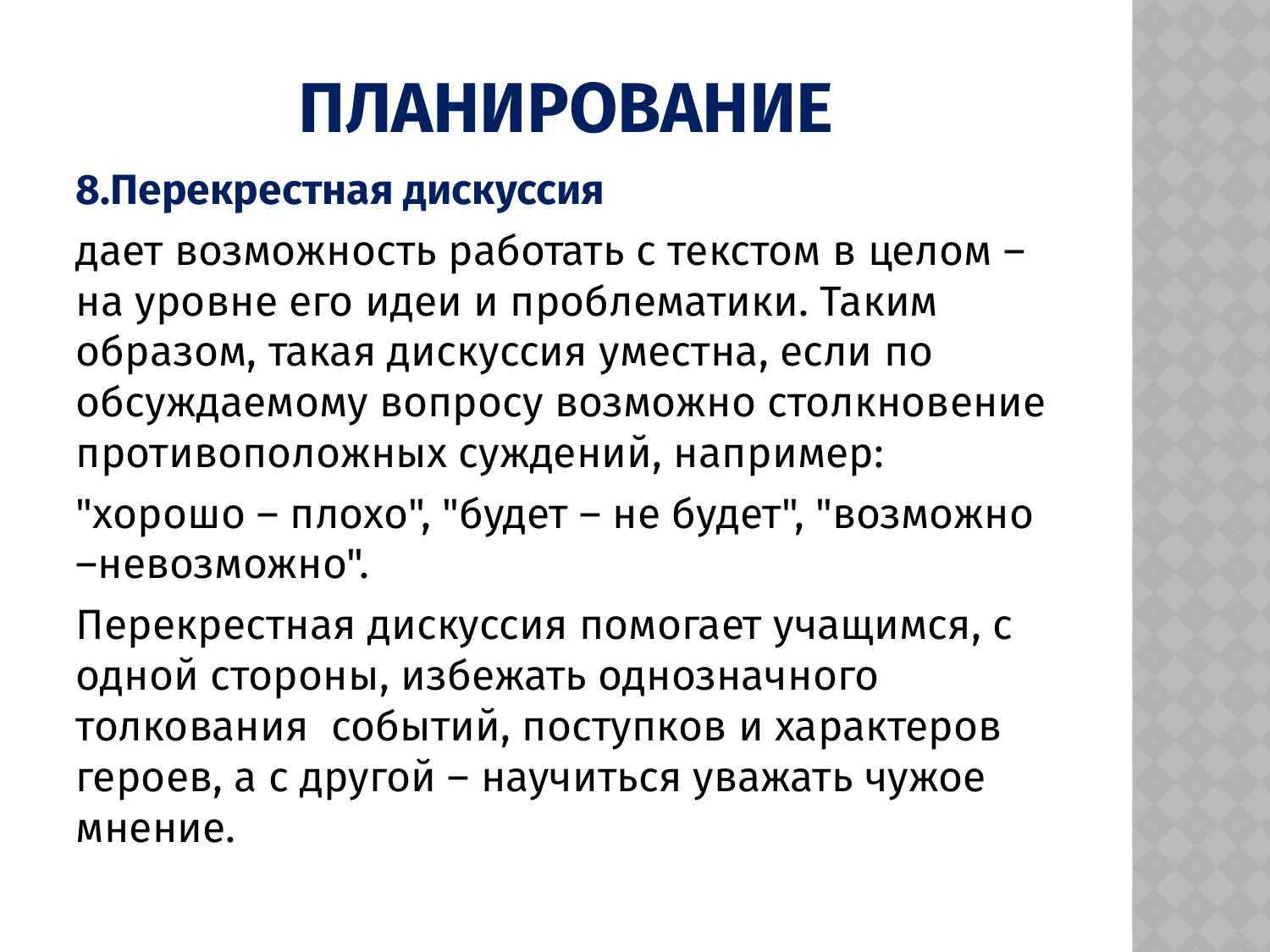

# планирование
8.Перекрестная дискуссия
дает возможность работать с текстом в целом – на уровне его идеи и проблематики. Таким образом, такая дискуссия уместна, если по обсуждаемому вопросу возможно столкновение противоположных суждений, например:
"хорошо – плохо", "будет – не будет", "возможно –невозможно".
Перекрестная дискуссия помогает учащимся, с одной стороны, избежать однозначного толкования  событий, поступков и характеров героев, а с другой – научиться уважать чужое мнение.